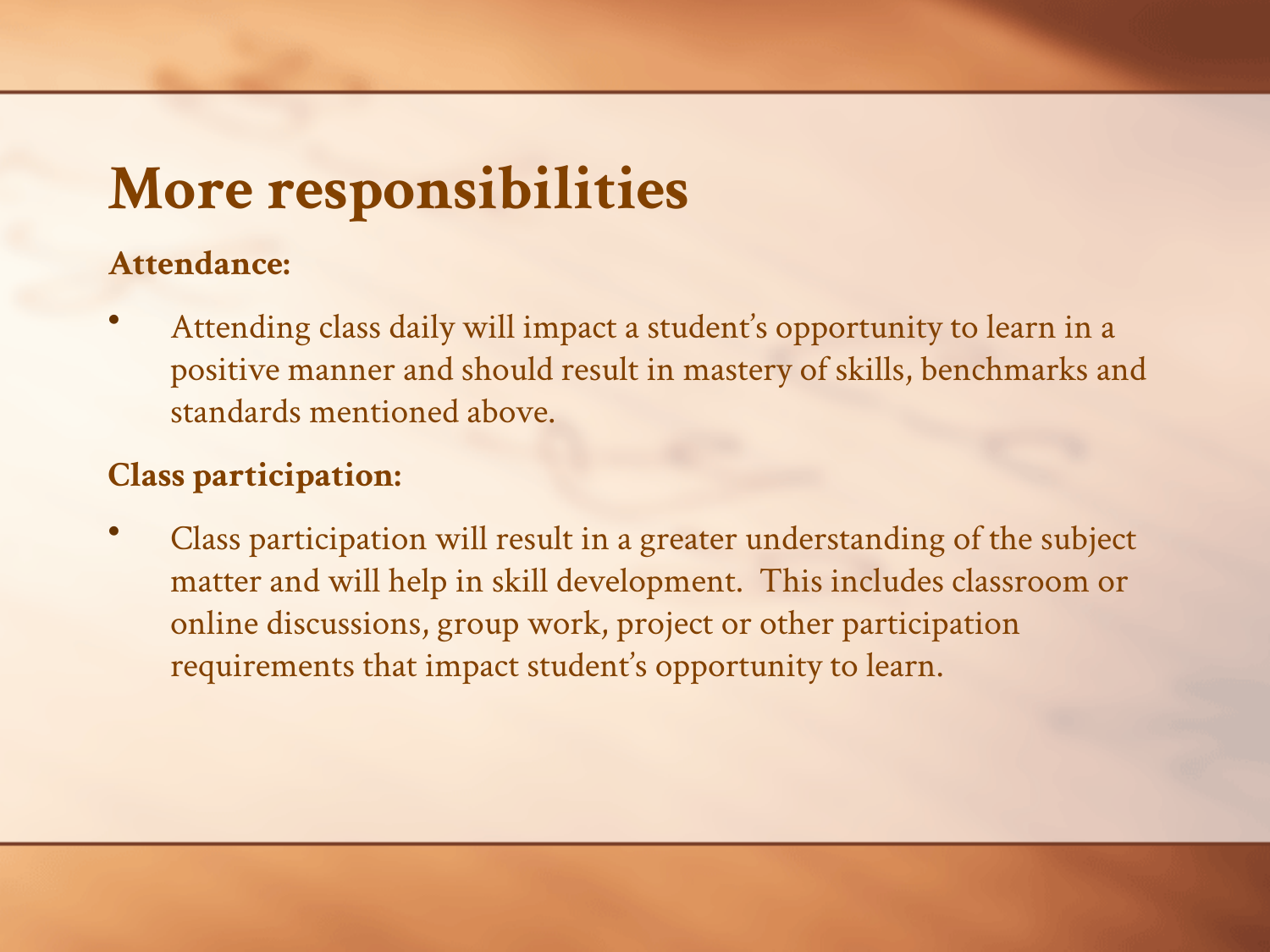

# More responsibilities
Attendance:
Attending class daily will impact a student’s opportunity to learn in a positive manner and should result in mastery of skills, benchmarks and standards mentioned above.
Class participation:
Class participation will result in a greater understanding of the subject matter and will help in skill development.  This includes classroom or online discussions, group work, project or other participation requirements that impact student’s opportunity to learn.